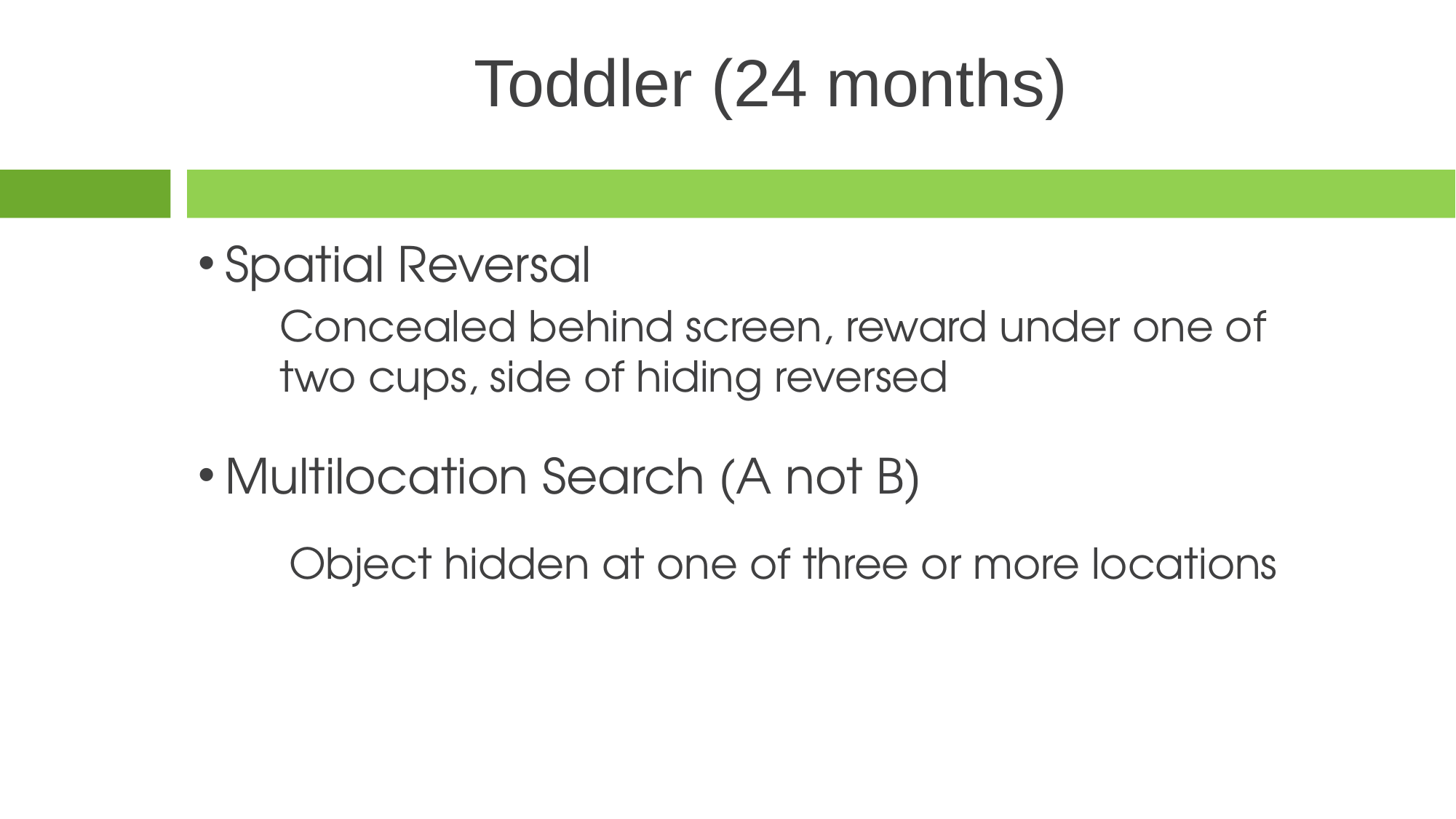

# Toddler (24 months)
Spatial Reversal
Concealed behind screen, reward under one of two cups, side of hiding reversed
Multilocation Search (A not B)
    Object hidden at one of three or more locations